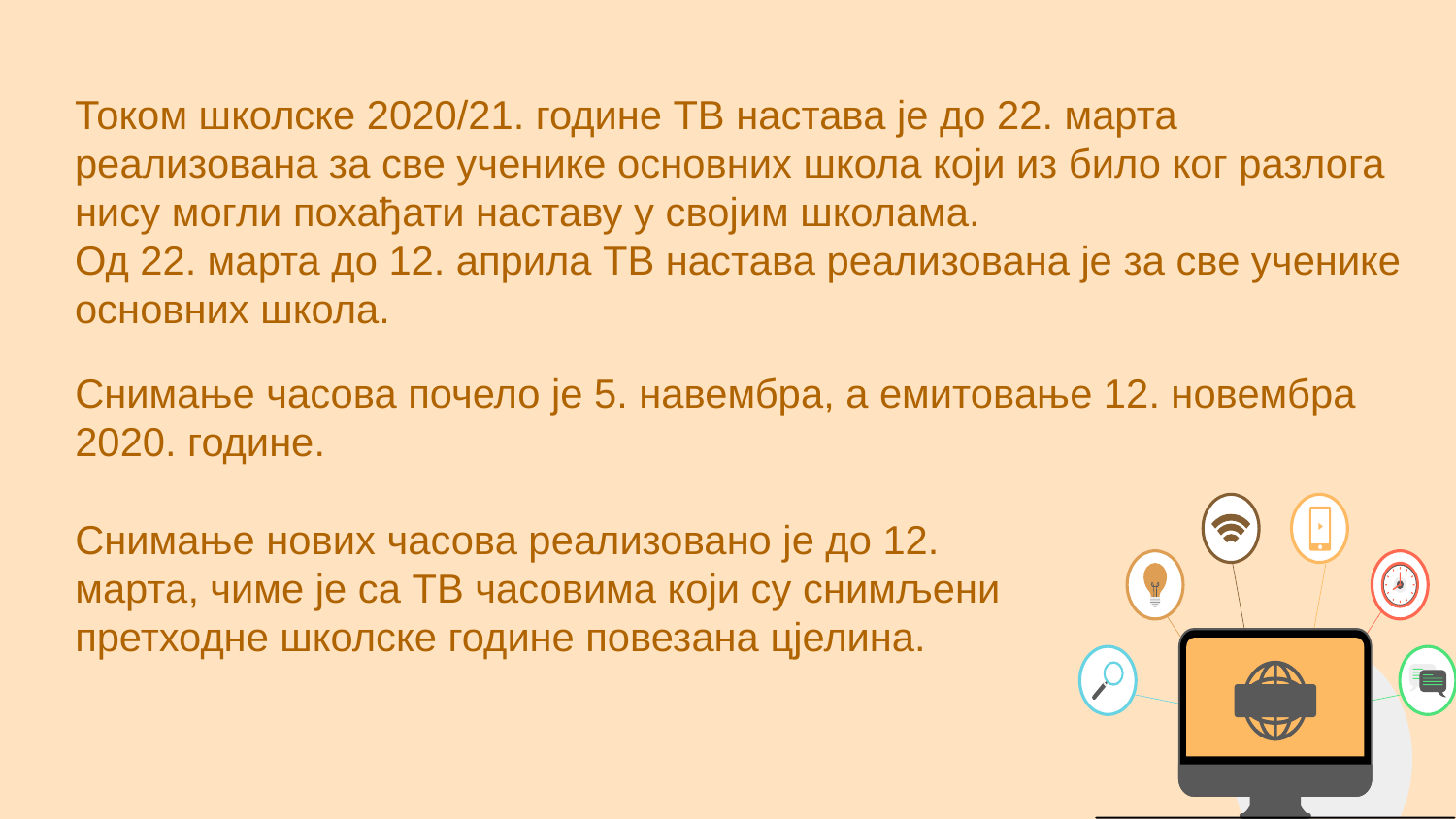

Током школске 2020/21. године ТВ настава је до 22. марта реализована за све ученике основних школа који из било ког разлога нису могли похађати наставу у својим школама.
Од 22. марта до 12. априла ТВ настава реализована је за све ученике основних школа.
Снимање часова почело је 5. навембра, а емитовање 12. новембра 2020. године.

Снимање нових часова реализовано је до 12. марта, чиме је са ТВ часовима који су снимљени претходне школске године повезана цјелина.